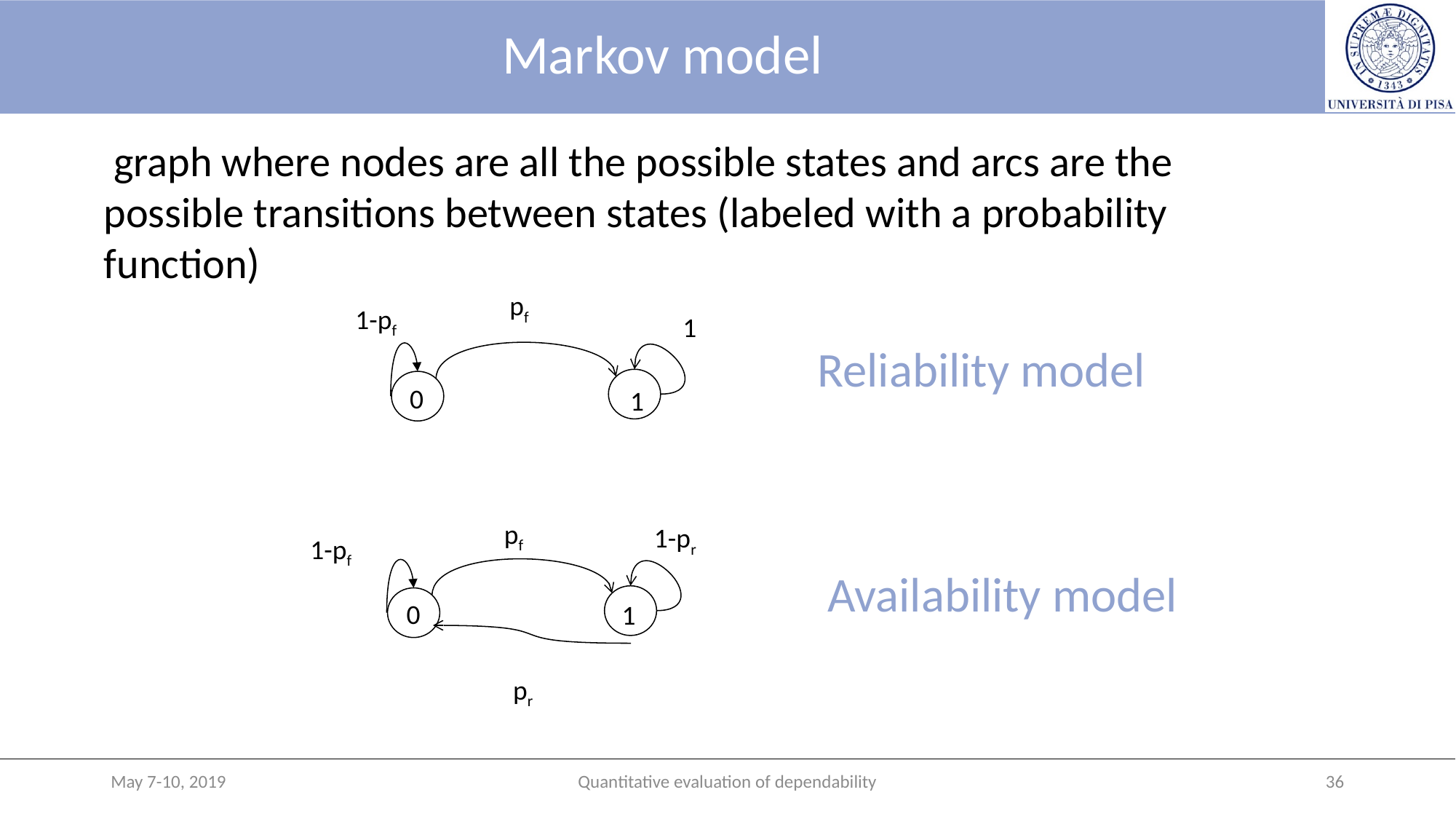

# Markov model
 graph where nodes are all the possible states and arcs are the possible transitions between states (labeled with a probability function)

pf
pf
1-pf

0
1
1-pf
1
Reliability model

0
1
1-pr
Availability model
pr
May 7-10, 2019
Quantitative evaluation of dependability
36